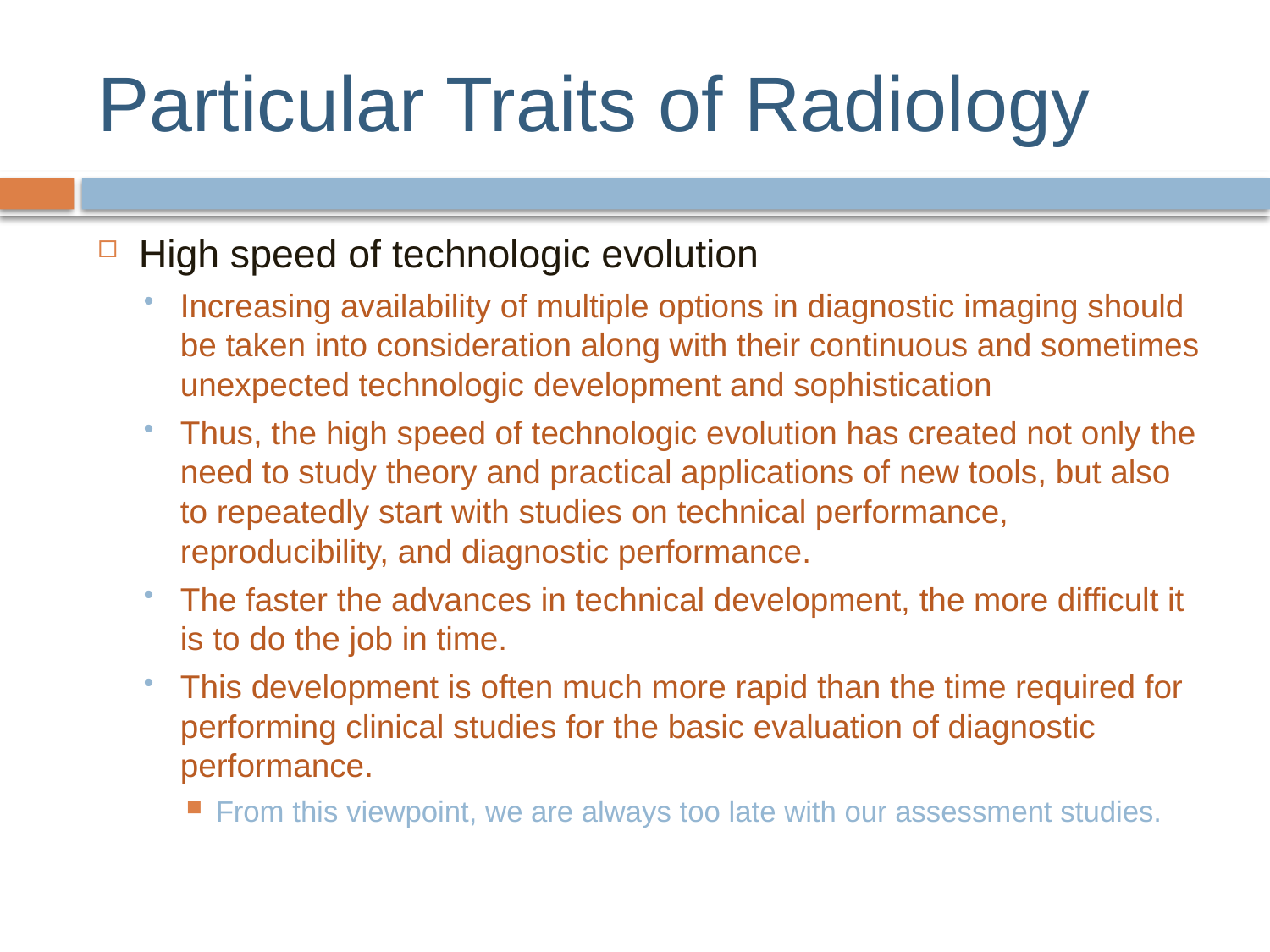

# Particular Traits of Radiology
High speed of technologic evolution
Increasing availability of multiple options in diagnostic imaging should be taken into consideration along with their continuous and sometimes unexpected technologic development and sophistication
Thus, the high speed of technologic evolution has created not only the need to study theory and practical applications of new tools, but also to repeatedly start with studies on technical performance, reproducibility, and diagnostic performance.
The faster the advances in technical development, the more difficult it is to do the job in time.
This development is often much more rapid than the time required for performing clinical studies for the basic evaluation of diagnostic performance.
From this viewpoint, we are always too late with our assessment studies.